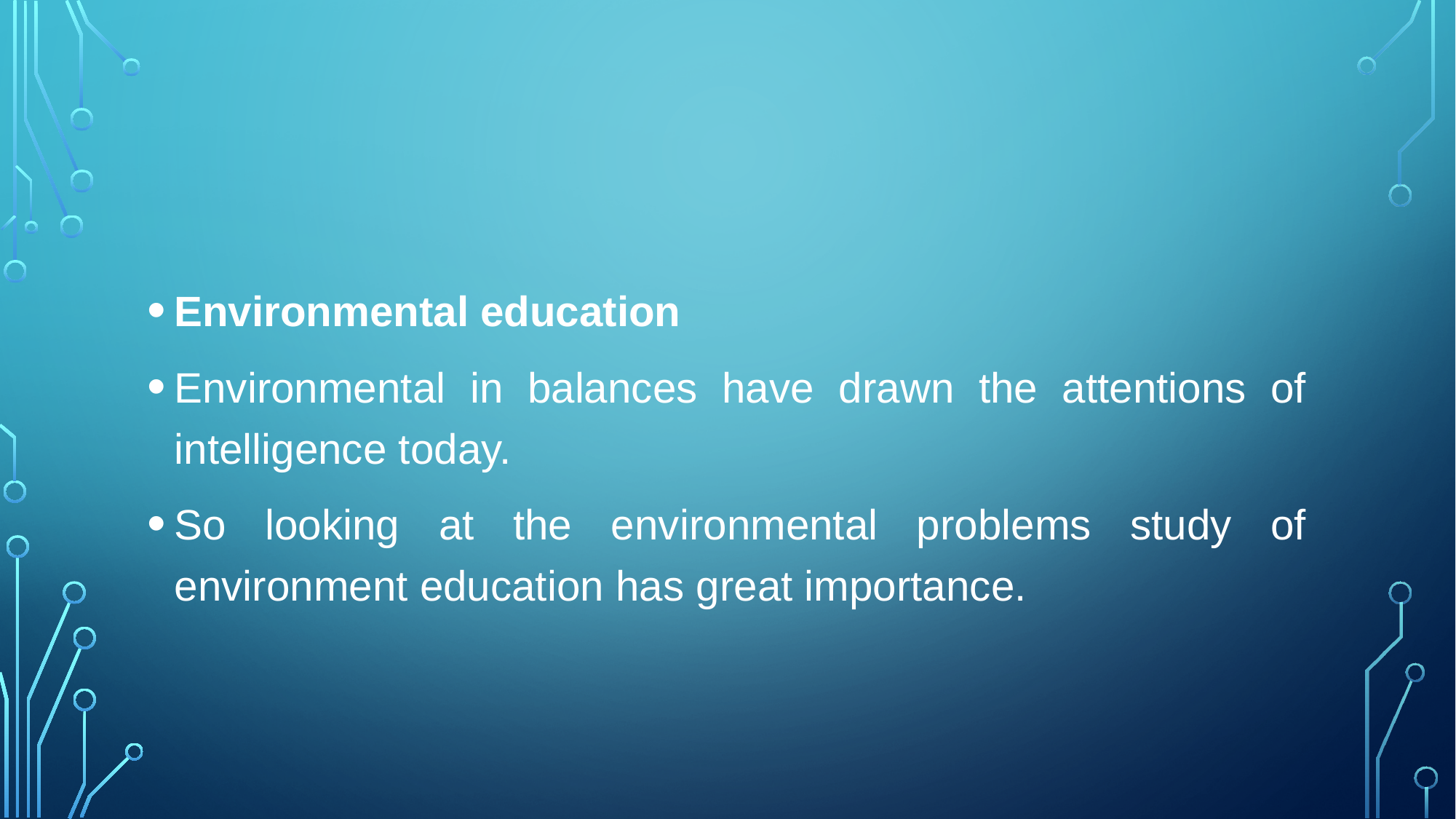

#
Environmental education
Environmental in balances have drawn the attentions of intelligence today.
So looking at the environmental problems study of environment education has great importance.